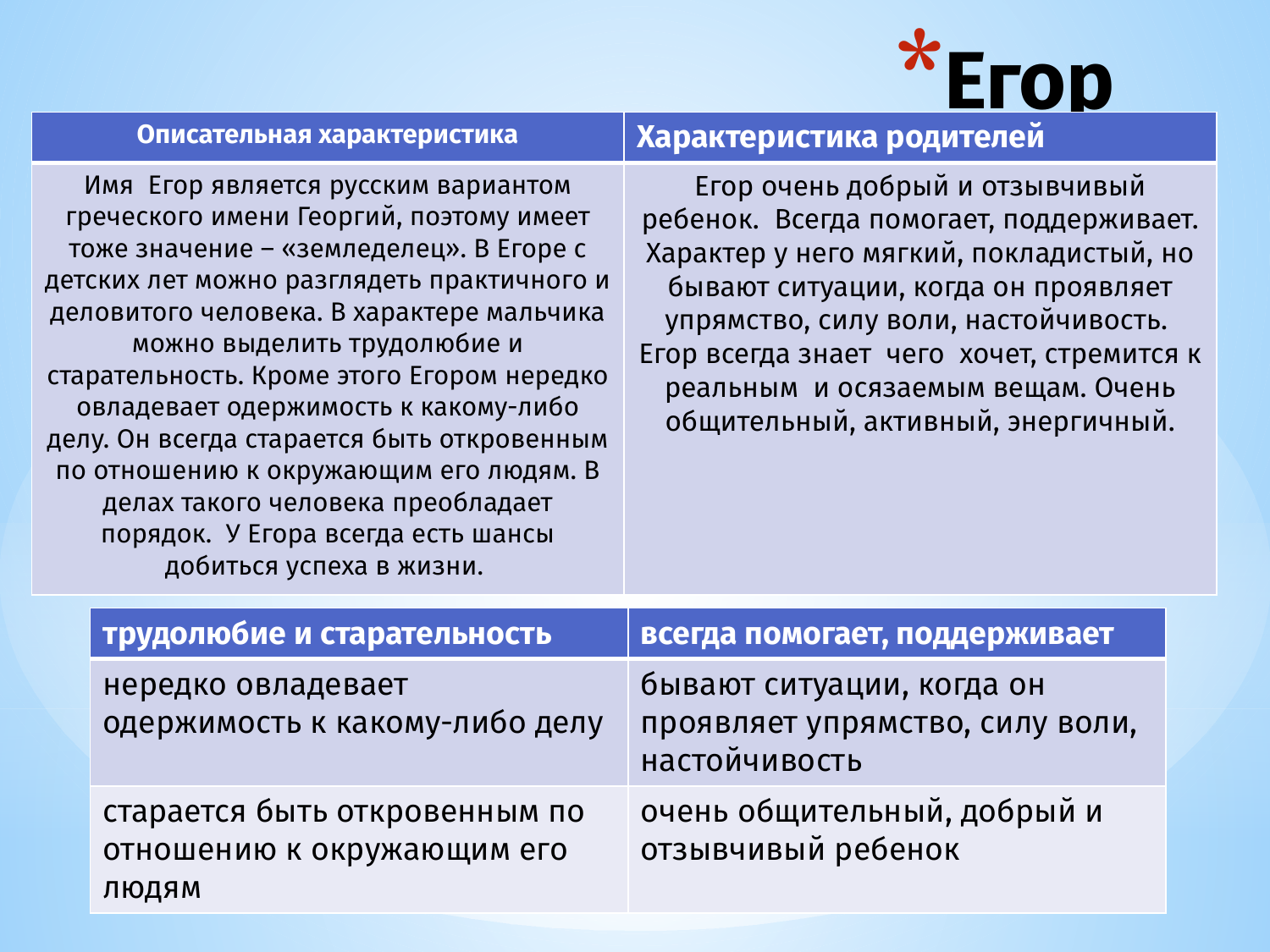

# Егор
| Описательная характеристика | Характеристика родителей |
| --- | --- |
| Имя Егор является русским вариантом греческого имени Георгий, поэтому имеет тоже значение – «земледелец». В Егоре с детских лет можно разглядеть практичного и деловитого человека. В характере мальчика можно выделить трудолюбие и старательность. Кроме этого Егором нередко овладевает одержимость к какому-либо делу. Он всегда старается быть откровенным по отношению к окружающим его людям. В делах такого человека преобладает порядок. У Егора всегда есть шансы добиться успеха в жизни. | Егор очень добрый и отзывчивый ребенок. Всегда помогает, поддерживает. Характер у него мягкий, покладистый, но бывают ситуации, когда он проявляет упрямство, силу воли, настойчивость. Егор всегда знает чего хочет, стремится к реальным и осязаемым вещам. Очень общительный, активный, энергичный. |
| трудолюбие и старательность | всегда помогает, поддерживает |
| --- | --- |
| нередко овладевает одержимость к какому-либо делу | бывают ситуации, когда он проявляет упрямство, силу воли, настойчивость |
| старается быть откровенным по отношению к окружающим его людям | очень общительный, добрый и отзывчивый ребенок |